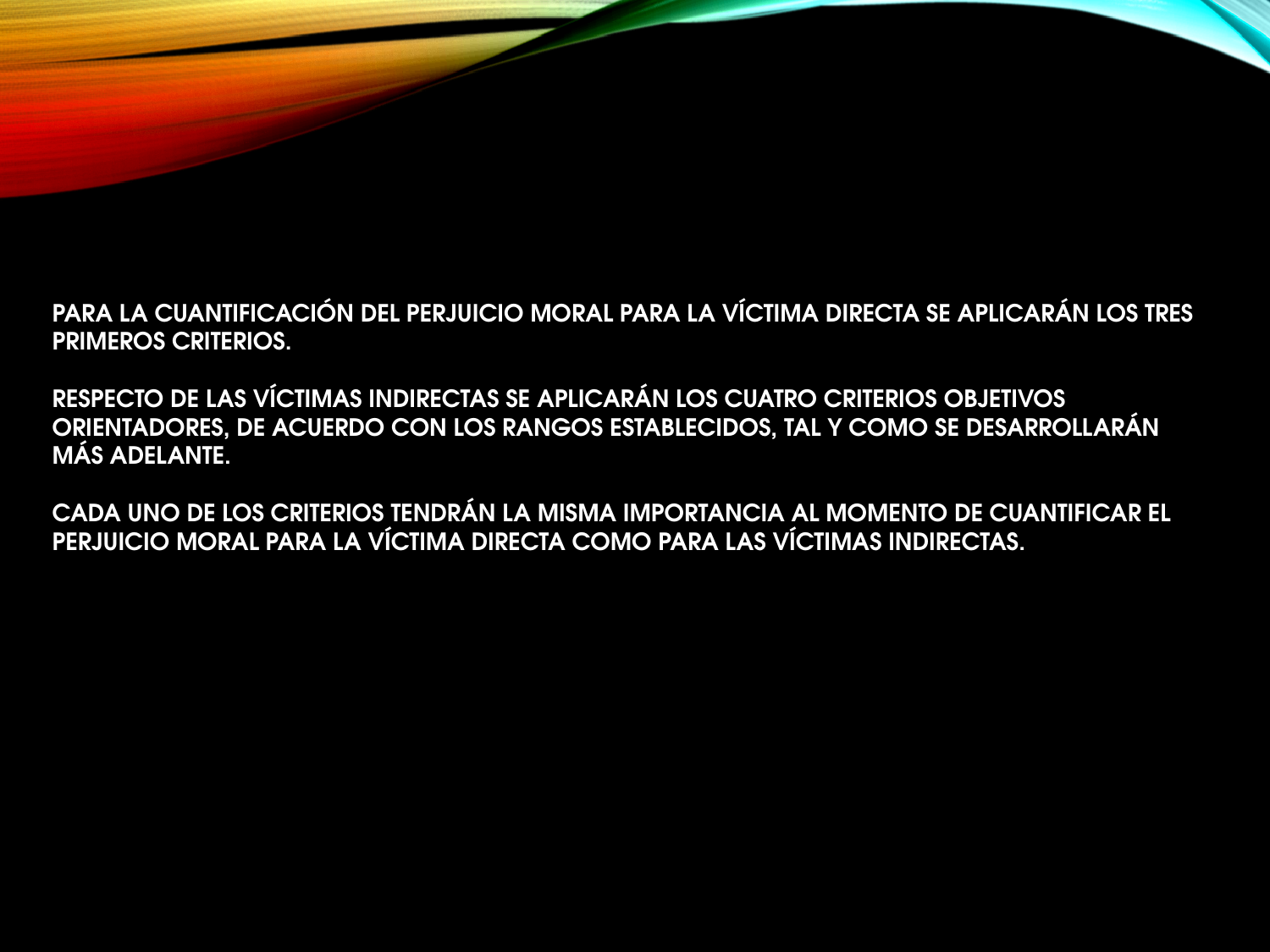

PARA LA CUANTIFICACIÓN DEL PERJUICIO MORAL PARA LA VÍCTIMA DIRECTA SE APLICARÁN LOS TRES PRIMEROS CRITERIOS.

RESPECTO DE LAS VÍCTIMAS INDIRECTAS SE APLICARÁN LOS CUATRO CRITERIOS OBJETIVOS ORIENTADORES, DE ACUERDO CON LOS RANGOS ESTABLECIDOS, TAL Y COMO SE DESARROLLARÁN MÁS ADELANTE.

CADA UNO DE LOS CRITERIOS TENDRÁN LA MISMA IMPORTANCIA AL MOMENTO DE CUANTIFICAR EL PERJUICIO MORAL PARA LA VÍCTIMA DIRECTA COMO PARA LAS VÍCTIMAS INDIRECTAS.